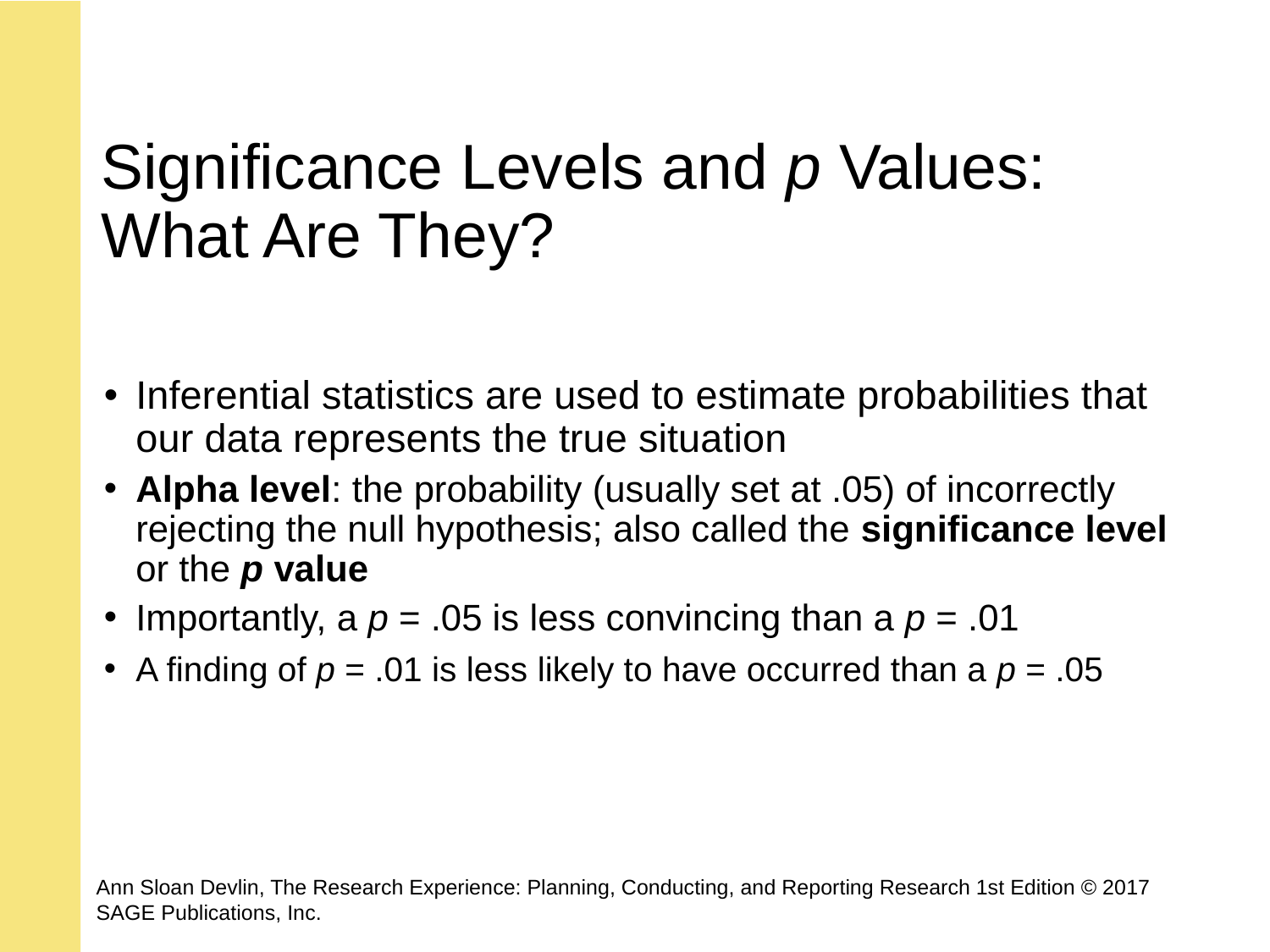

# Significance Levels and p Values: What Are They?
Inferential statistics are used to estimate probabilities that our data represents the true situation
Alpha level: the probability (usually set at .05) of incorrectly rejecting the null hypothesis; also called the significance level or the p value
Importantly, a p = .05 is less convincing than a p = .01
A finding of p = .01 is less likely to have occurred than a p = .05